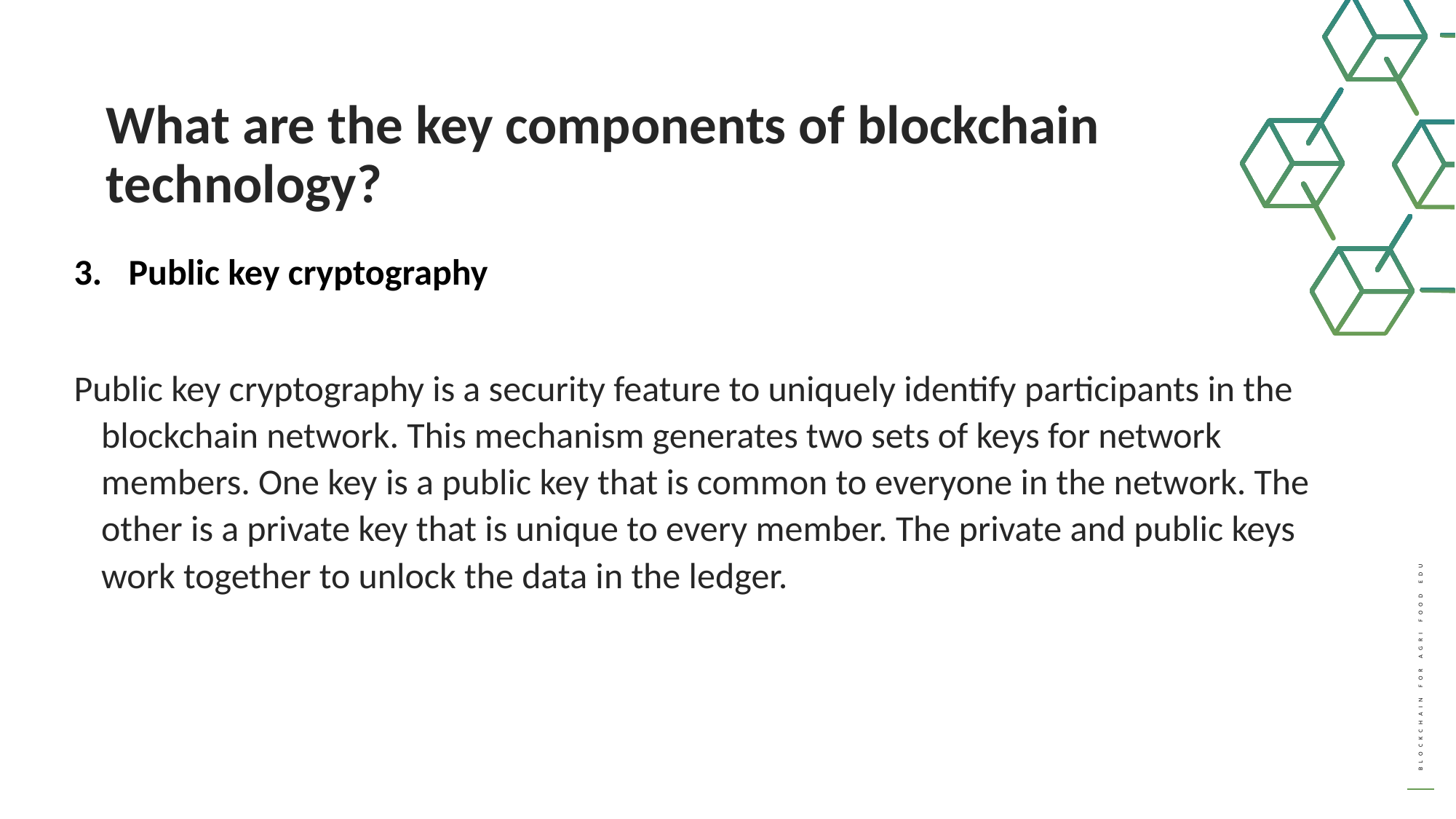

What are the key components of blockchain technology?
Public key cryptography

Public key cryptography is a security feature to uniquely identify participants in the blockchain network. This mechanism generates two sets of keys for network members. One key is a public key that is common to everyone in the network. The other is a private key that is unique to every member. The private and public keys work together to unlock the data in the ledger.